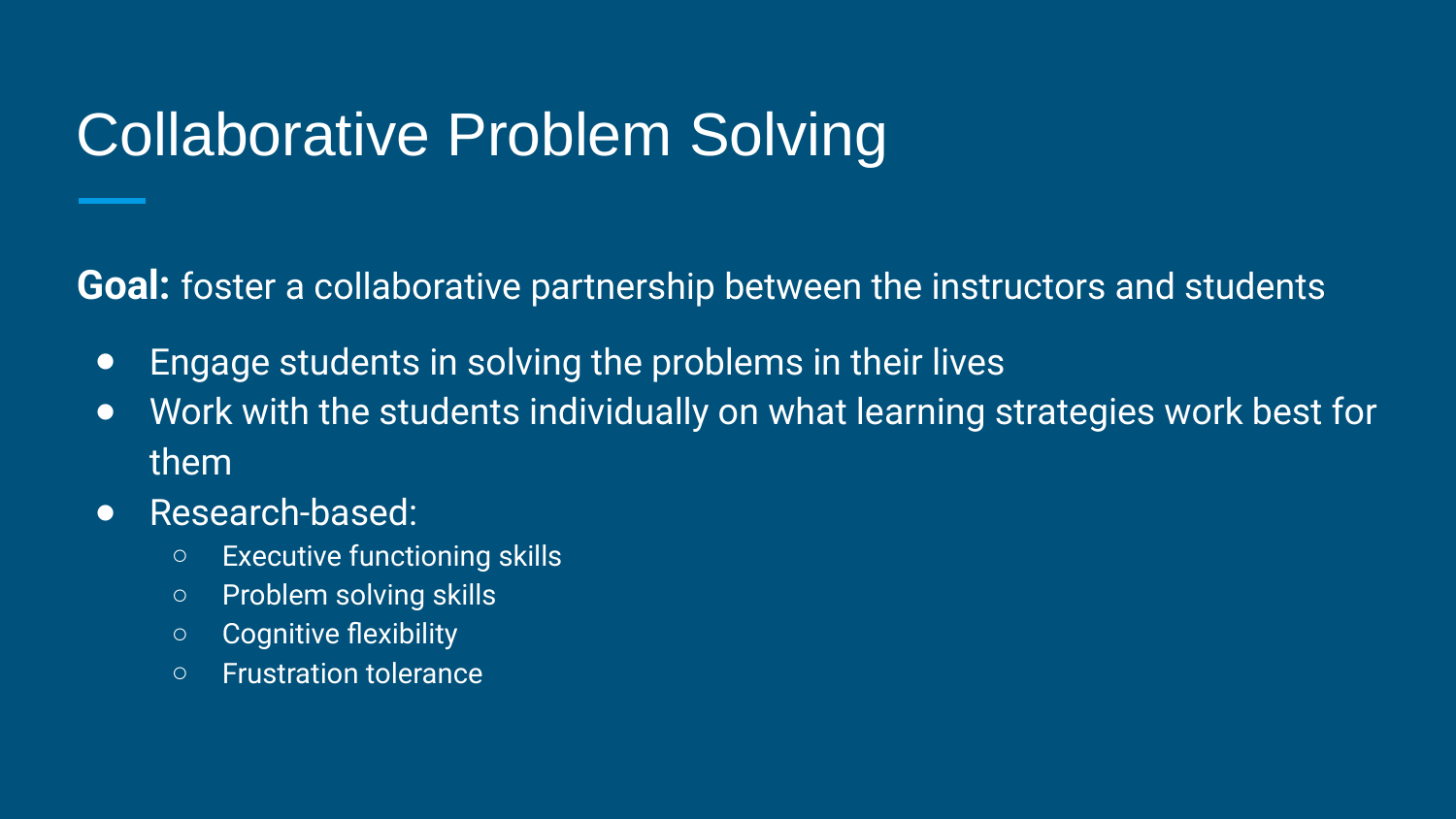

# Collaborative Problem Solving
Goal: foster a collaborative partnership between the instructors and students
Engage students in solving the problems in their lives
Work with the students individually on what learning strategies work best for them
Research-based:
Executive functioning skills
Problem solving skills
Cognitive flexibility
Frustration tolerance